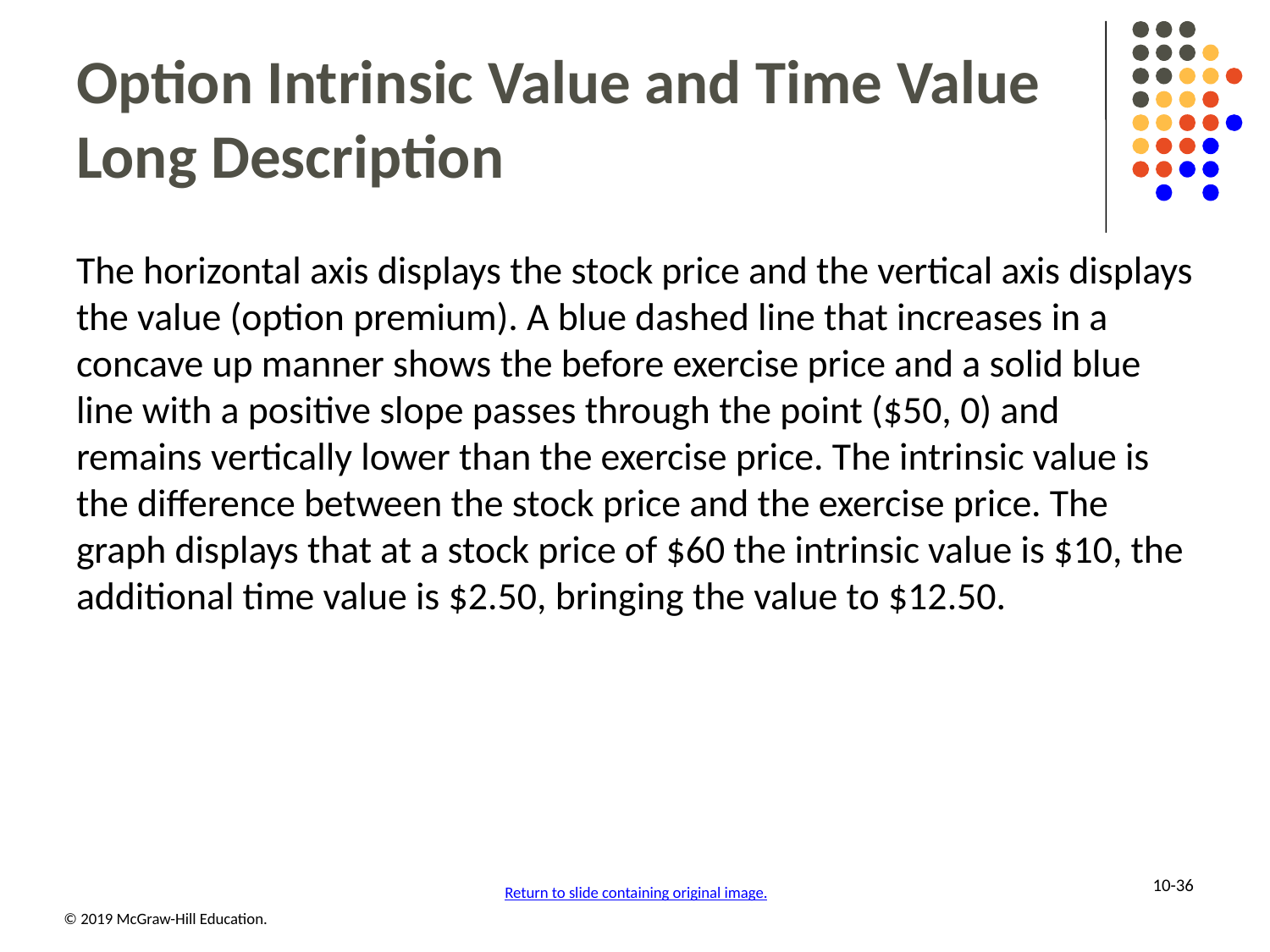

# Option Intrinsic Value and Time Value Long Description
The horizontal axis displays the stock price and the vertical axis displays the value (option premium). A blue dashed line that increases in a concave up manner shows the before exercise price and a solid blue line with a positive slope passes through the point ($50, 0) and remains vertically lower than the exercise price. The intrinsic value is the difference between the stock price and the exercise price. The graph displays that at a stock price of $60 the intrinsic value is $10, the additional time value is $2.50, bringing the value to $12.50.
10-36
Return to slide containing original image.